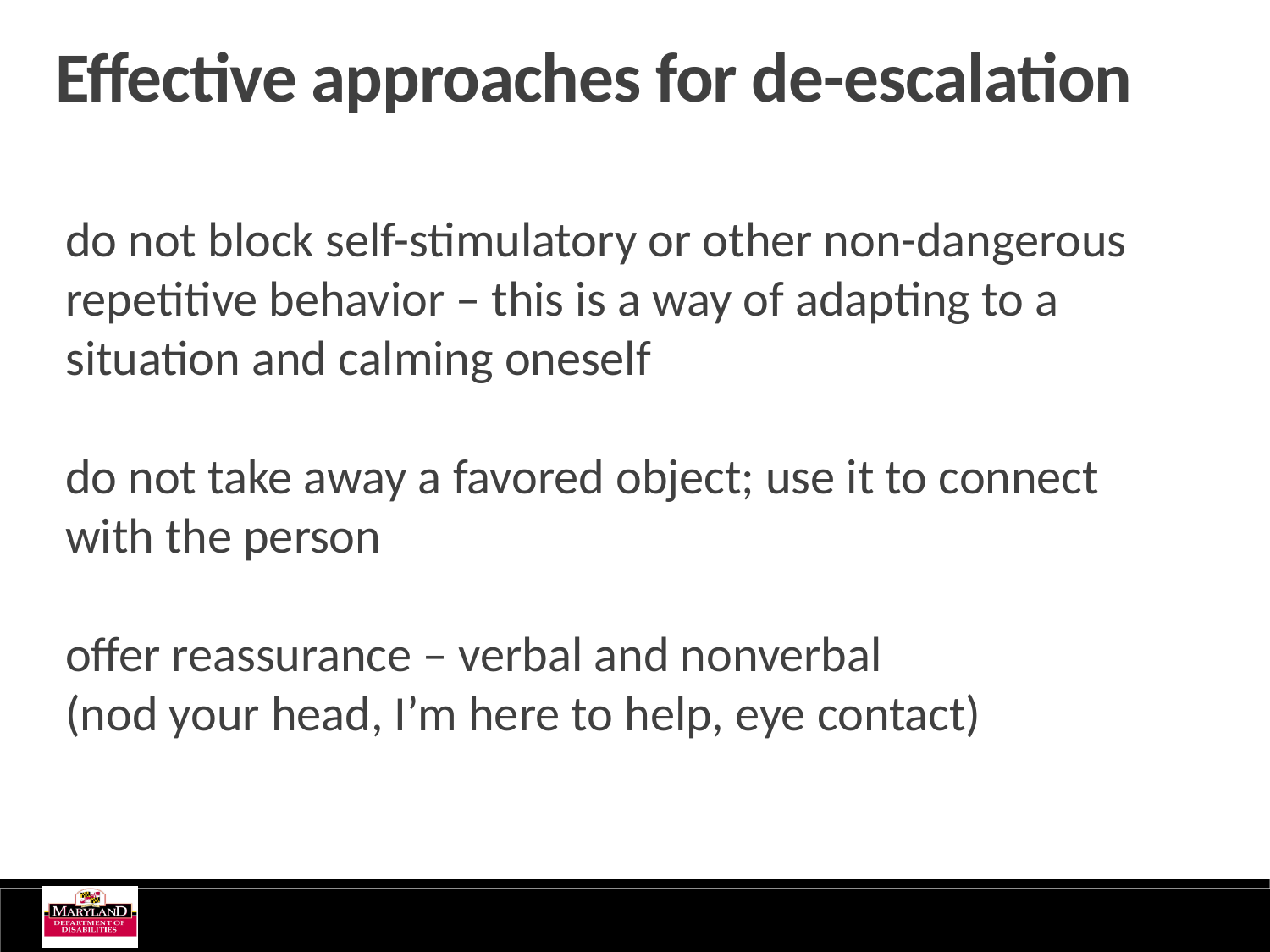

Effective approaches for de-escalation
do not block self-stimulatory or other non-dangerous repetitive behavior – this is a way of adapting to a situation and calming oneself

do not take away a favored object; use it to connect with the person

offer reassurance – verbal and nonverbal
(nod your head, I’m here to help, eye contact)